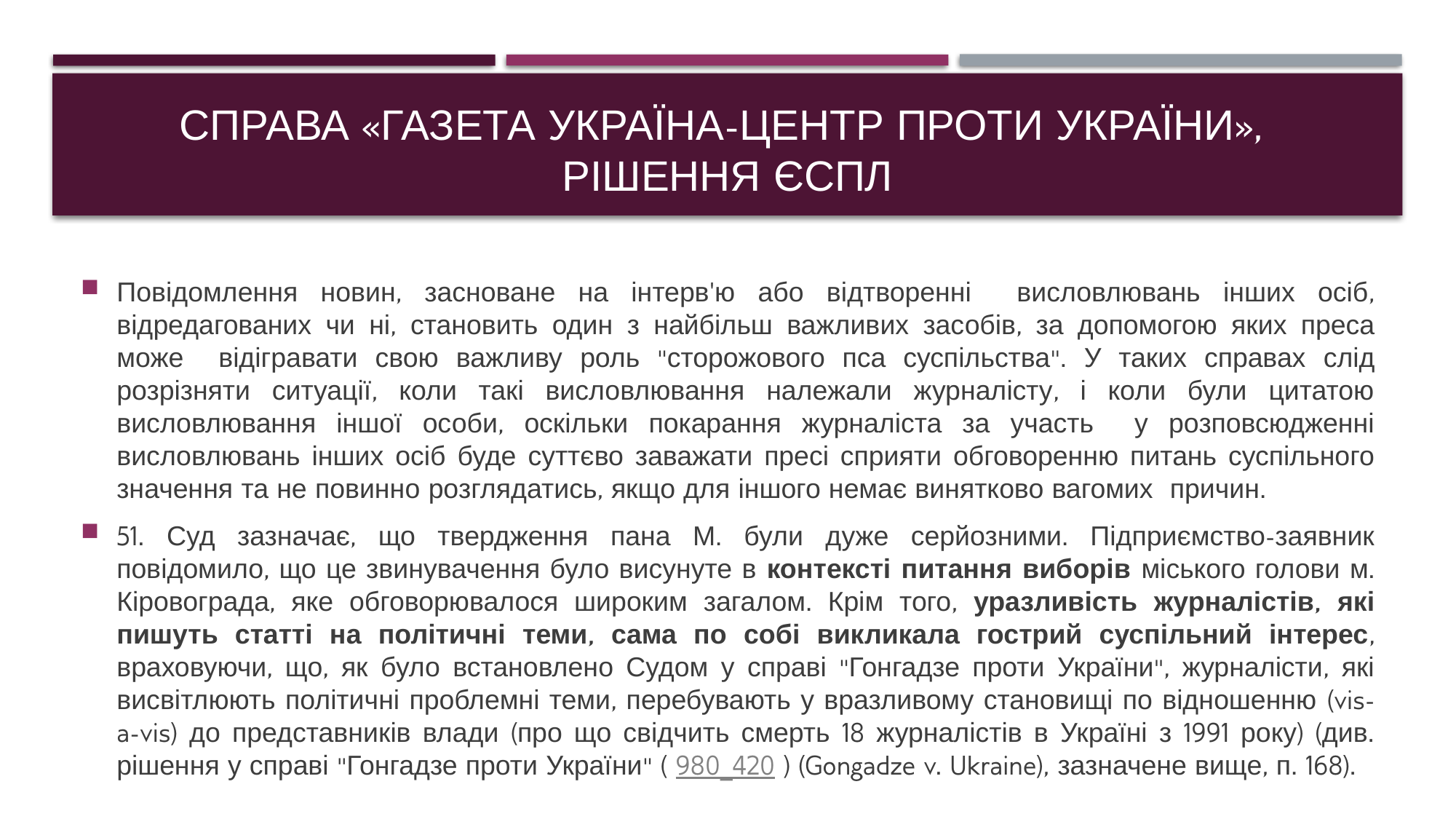

# Справа «Газета Україна-центр проти України», Рішення ЄСПЛ
Повідомлення новин, засноване на інтерв'ю або відтворенні  висловлювань інших осіб, відредагованих чи ні, становить один з найбільш важливих засобів, за допомогою яких преса може  відігравати свою важливу роль "сторожового пса суспільства". У таких справах слід розрізняти ситуації, коли такі висловлювання належали журналісту, і коли були цитатою висловлювання іншої особи, оскільки покарання журналіста за участь  у розповсюдженні висловлювань інших осіб буде суттєво заважати пресі сприяти обговоренню питань суспільного значення та не повинно розглядатись, якщо для іншого немає винятково вагомих  причин.
51. Суд зазначає, що твердження пана М. були дуже серйозними. Підприємство-заявник повідомило, що це звинувачення було висунуте в контексті питання виборів міського голови м. Кіровограда, яке обговорювалося широким загалом. Крім того, уразливість журналістів, які пишуть статті на політичні теми, сама по собі викликала гострий суспільний інтерес, враховуючи, що, як було встановлено Судом у справі "Гонгадзе проти України", журналісти, які висвітлюють політичні проблемні теми, перебувають у вразливому становищі по відношенню (vis-a-vis) до представників влади (про що свідчить смерть 18 журналістів в Україні з 1991 року) (див. рішення у справі "Гонгадзе проти України" ( 980_420 ) (Gongadze v. Ukraine), зазначене вище, п. 168).